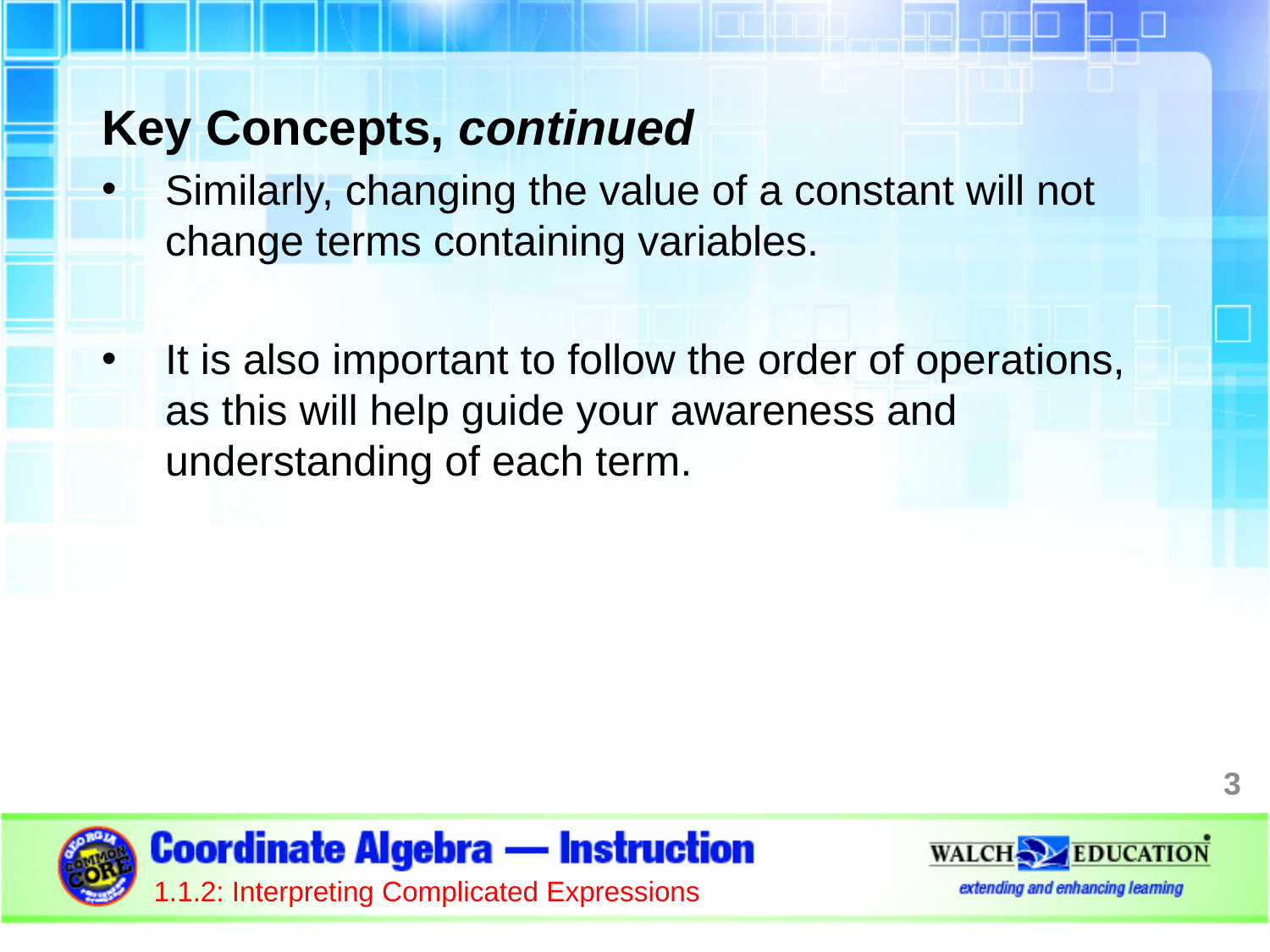

Key Concepts, continued
Similarly, changing the value of a constant will not change terms containing variables.

It is also important to follow the order of operations, as this will help guide your awareness and understanding of each term.
3
1.1.2: Interpreting Complicated Expressions